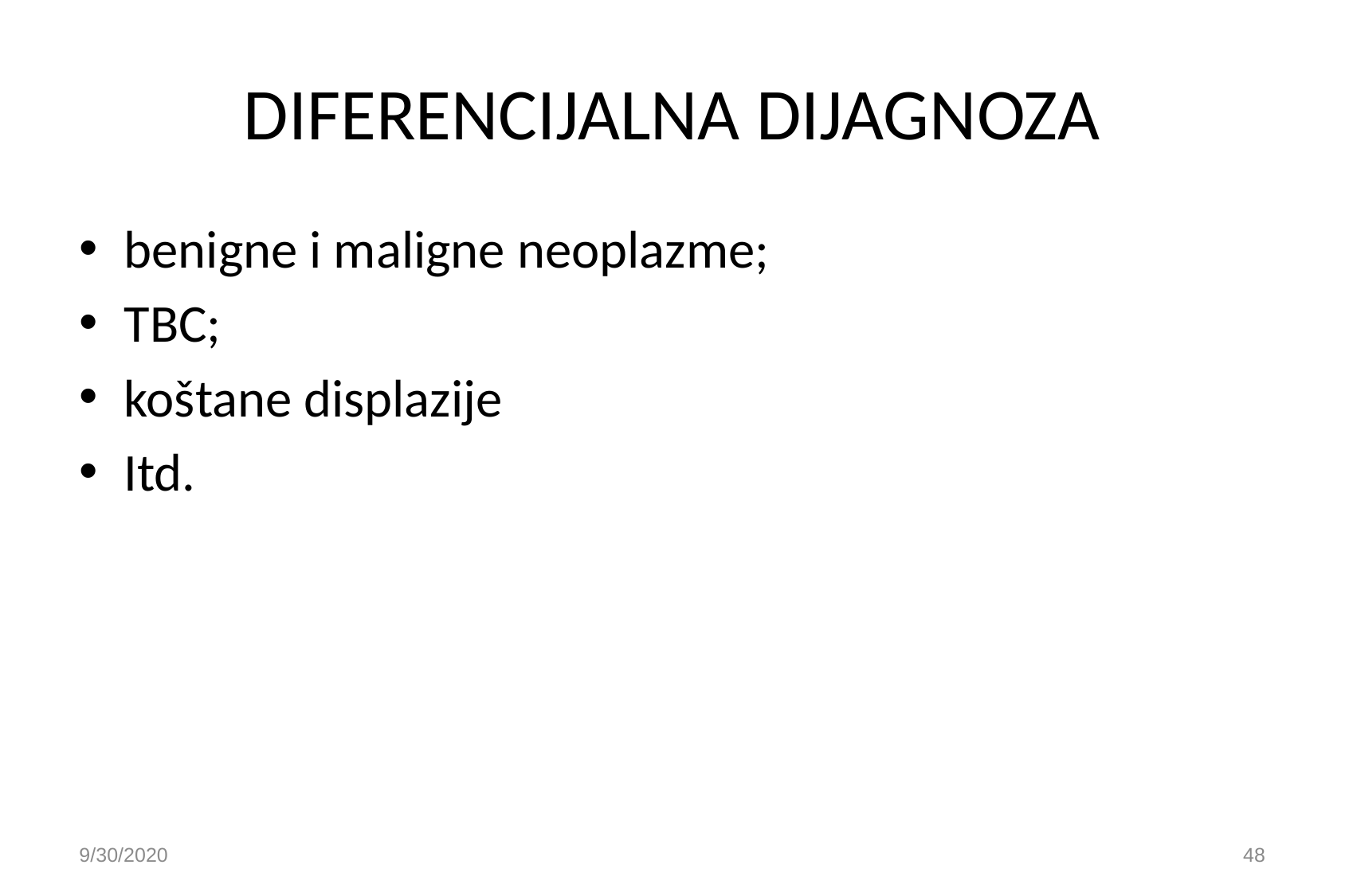

# DIFERENCIJALNA DIJAGNOZA
benigne i maligne neoplazme;
TBC;
koštane displazije
Itd.

9/30/2020
48